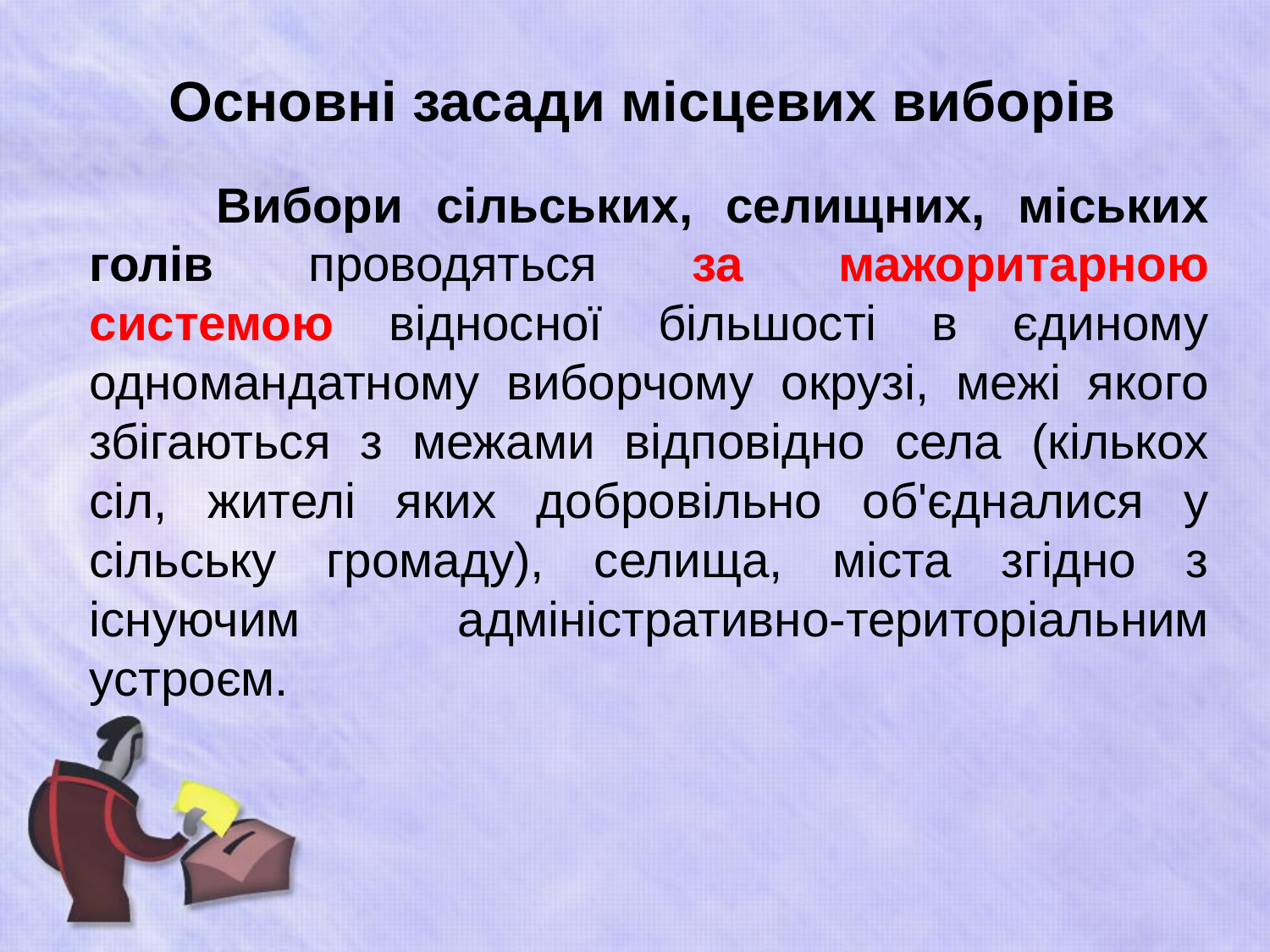

# Основні засади місцевих виборів

	Вибори сільських, селищних, міських голів проводяться за мажоритарною системою відносної більшості в єдиному одномандатному виборчому окрузі, межі якого збігаються з межами відповідно села (кількох сіл, жителі яких добровільно об'єдналися у сільську громаду), селища, міста згідно з існуючим адміністративно-територіальним устроєм.